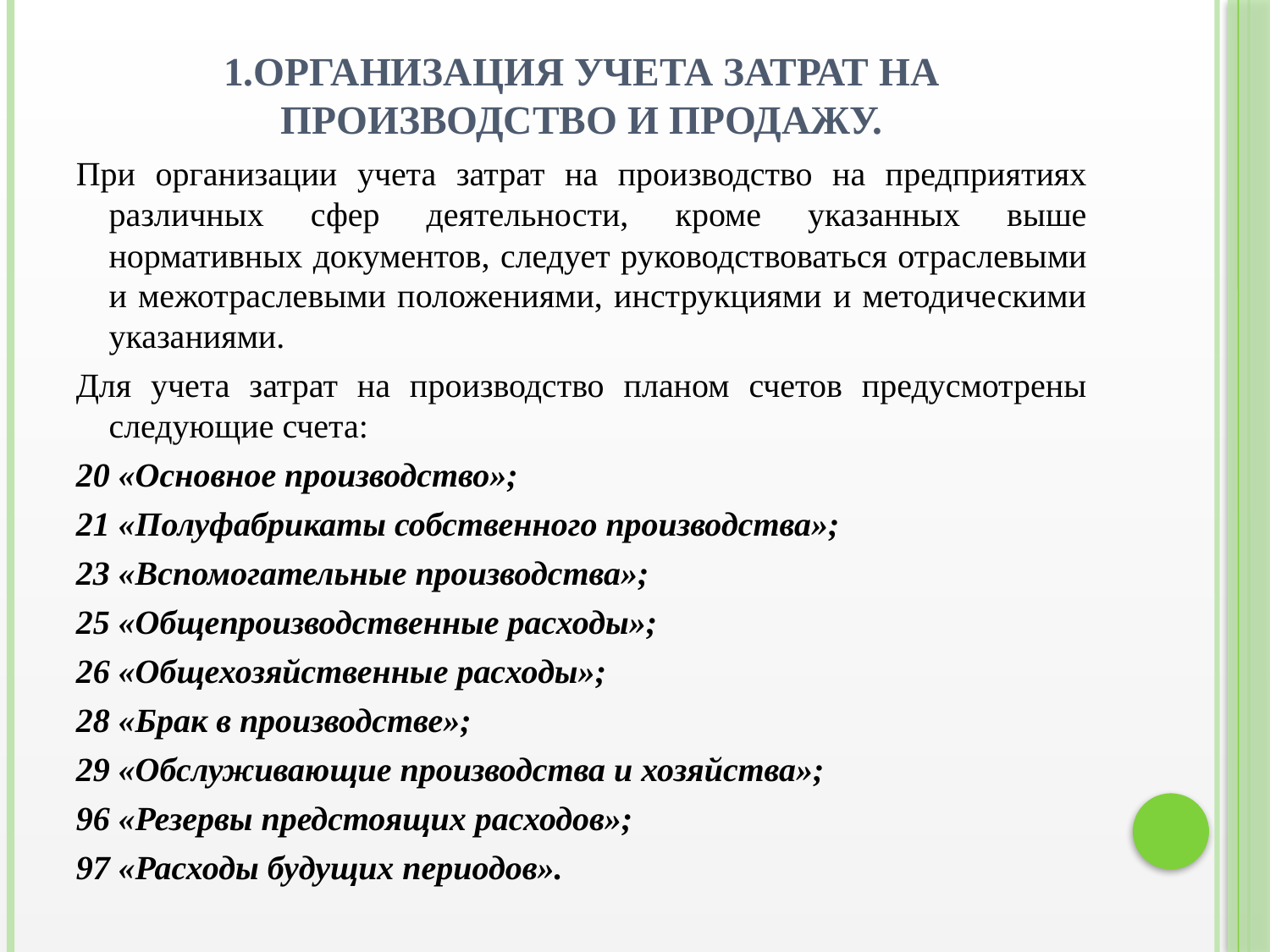

# 1.Организация учета затрат на производство и продажу.
При организации учета затрат на производство на предприятиях различных сфер деятельности, кроме указанных выше нормативных документов, следует руководствоваться отраслевыми и межотраслевыми положениями, инструкциями и методическими указаниями.
Для учета затрат на производство планом счетов предусмотрены следующие счета:
20 «Основное производство»;
21 «Полуфабрикаты собственного производства»;
23 «Вспомогательные производства»;
25 «Общепроизводственные расходы»;
26 «Общехозяйственные расходы»;
28 «Брак в производстве»;
29 «Обслуживающие производства и хозяйства»;
96 «Резервы предстоящих расходов»;
97 «Расходы будущих периодов».